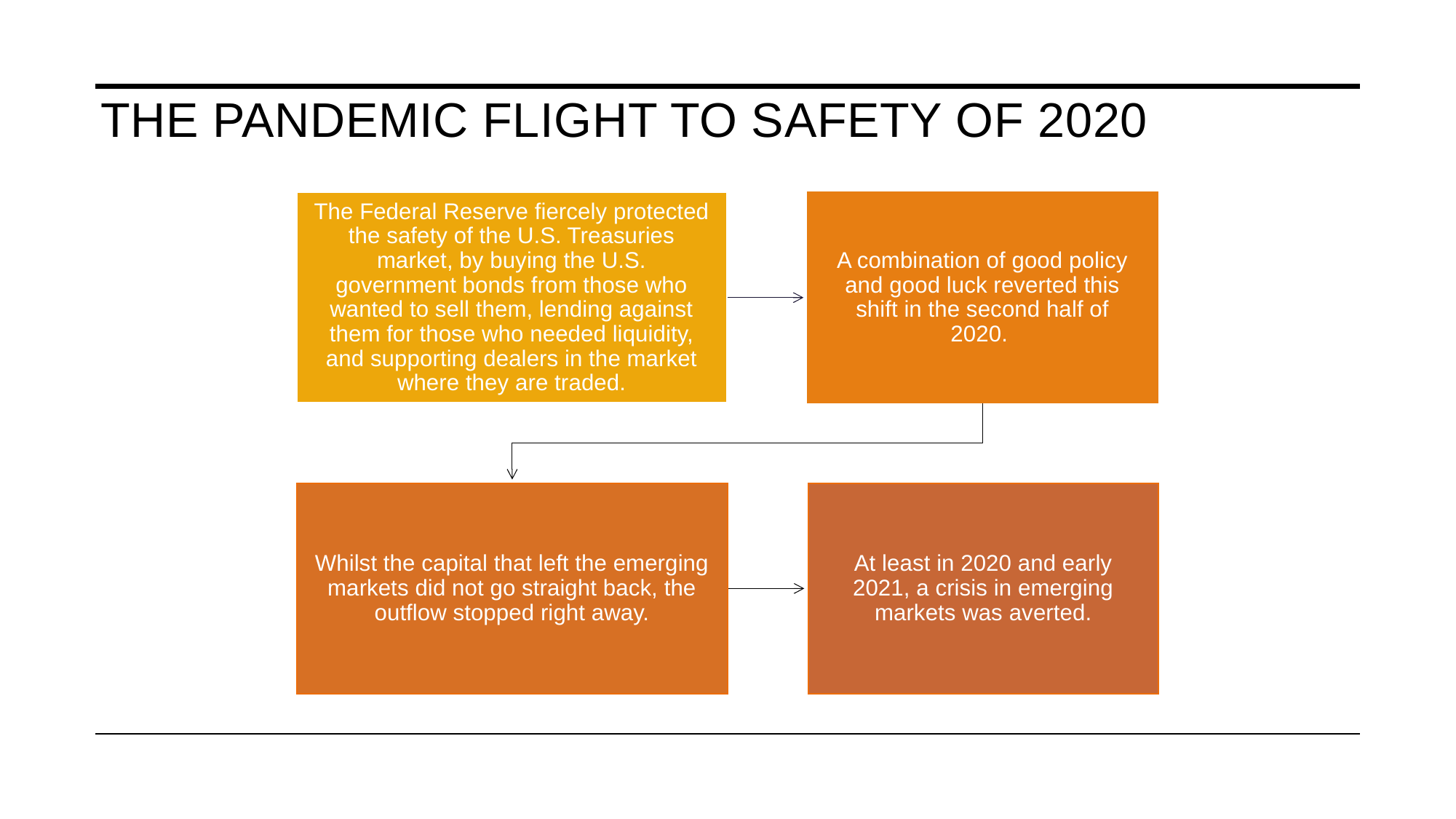

# The pandemic flight to safety of 2020

The Federal Reserve fiercely protected the safety of the U.S. Treasuries market, by buying the U.S. government bonds from those who wanted to sell them, lending against them for those who needed liquidity, and supporting dealers in the market where they are traded.

A combination of good policy and good luck reverted this shift in the second half of 2020.

Whilst the capital that left the emerging markets did not go straight back, the outflow stopped right away.
At least in 2020 and early 2021, a crisis in emerging markets was averted.